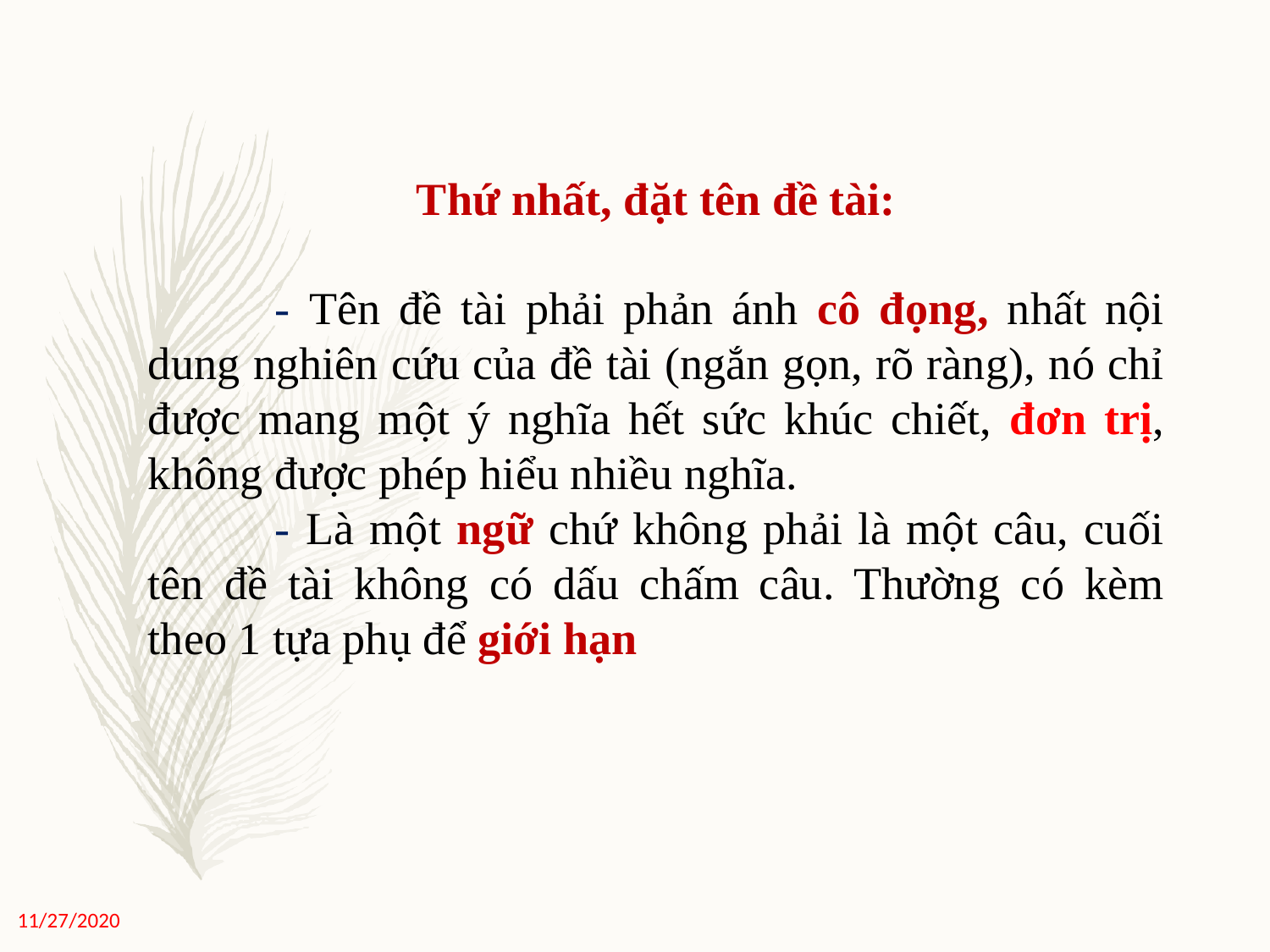

Thứ nhất, đặt tên đề tài:

	- Tên đề tài phải phản ánh cô đọng, nhất nội dung nghiên cứu của đề tài (ngắn gọn, rõ ràng), nó chỉ được mang một ý nghĩa hết sức khúc chiết, đơn trị, không được phép hiểu nhiều nghĩa.
	- Là một ngữ chứ không phải là một câu, cuối tên đề tài không có dấu chấm câu. Thường có kèm theo 1 tựa phụ để giới hạn
11/27/2020